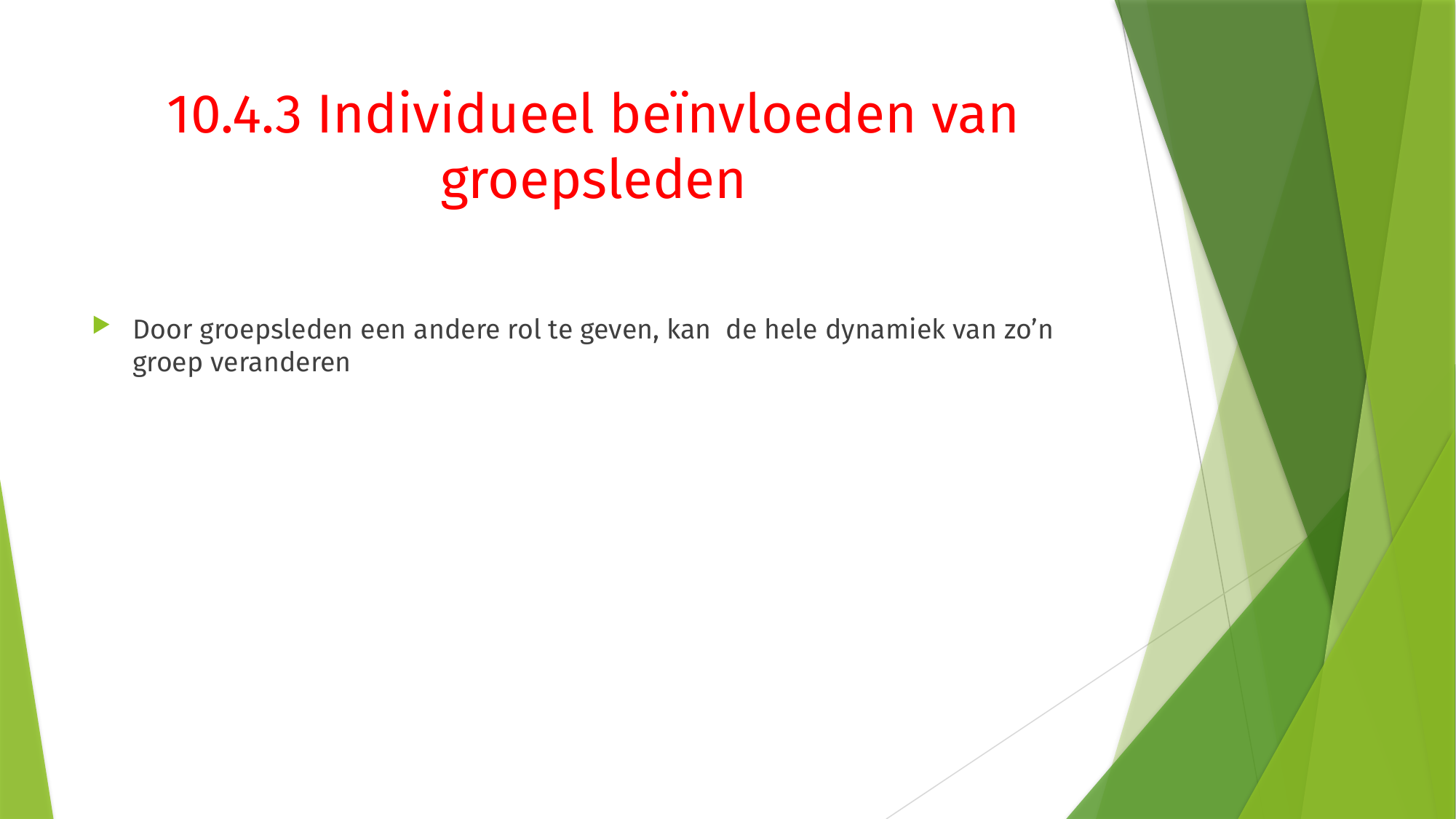

# 10.4.3 Individueel beïnvloeden van groepsleden

Door groepsleden een andere rol te geven, kan  de hele dynamiek van zo’n groep veranderen